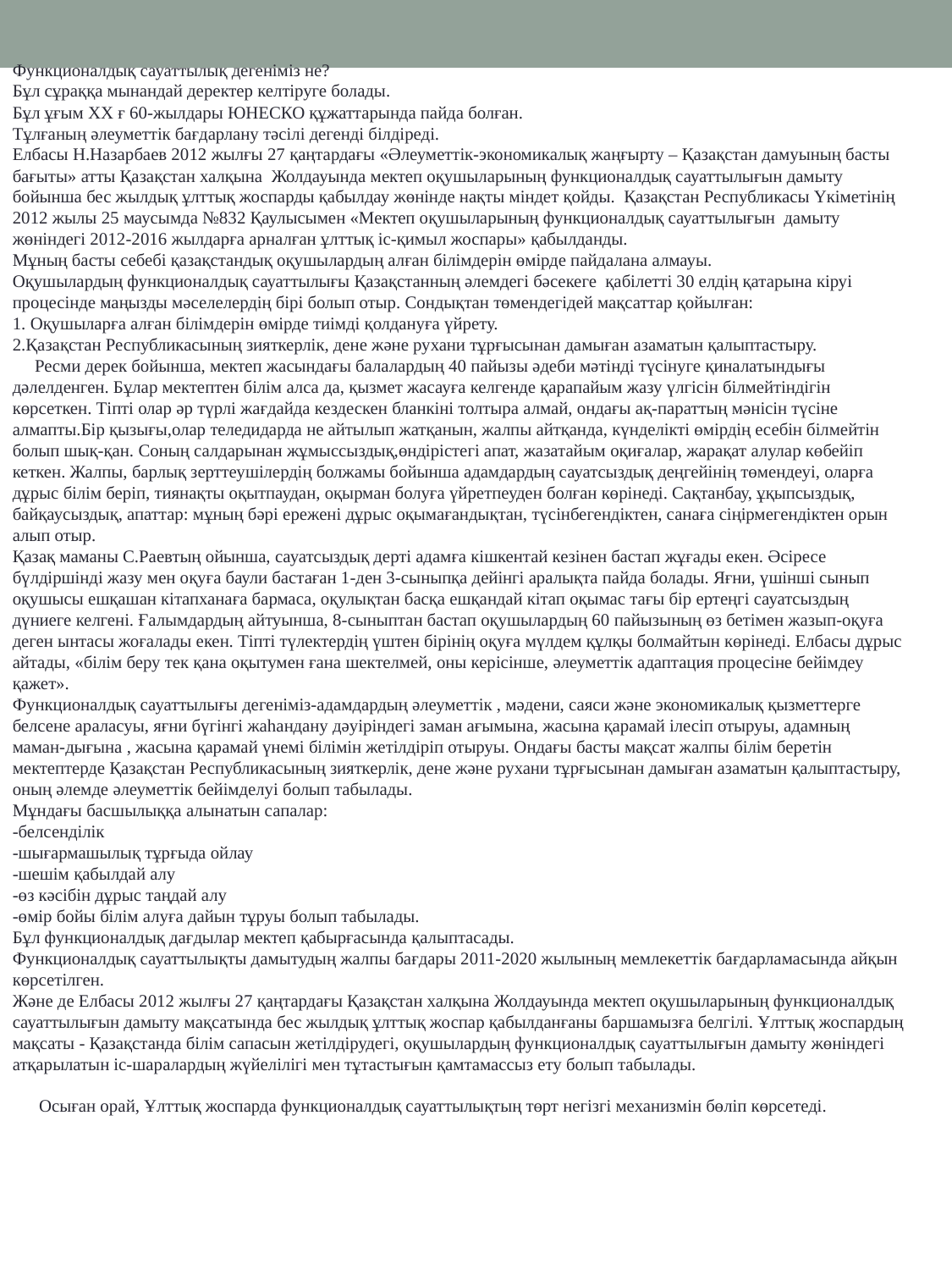

Функционалдық сауаттылық дегеніміз не? 
Бұл сұраққа мынандай деректер келтіруге болады. 
Бұл ұғым ХХ ғ 60-жылдары ЮНЕСКО құжаттарында пайда болған.
Тұлғаның әлеуметтік бағдарлану тәсілі дегенді білдіреді.
Елбасы Н.Назарбаев 2012 жылғы 27 қаңтардағы «Әлеуметтік-экономикалық жаңғырту – Қазақстан дамуының басты бағыты» атты Қазақстан халқына  Жолдауында мектеп оқушыларының функционалдық сауаттылығын дамыту бойынша бес жылдық ұлттық жоспарды қабылдау жөнінде нақты міндет қойды.  Қазақстан Республикасы Үкіметінің 2012 жылы 25 маусымда №832 Қаулысымен «Мектеп оқушыларының функционалдық сауаттылығын  дамыту жөніндегі 2012-2016 жылдарға арналған ұлттық іс-қимыл жоспары» қабылданды.
Мұның басты себебі қазақстандық оқушылардың алған білімдерін өмірде пайдалана алмауы.
Оқушылардың функционалдық сауаттылығы Қазақстанның әлемдегі бәсекеге  қабілетті 30 елдің қатарына кіруі процесінде маңызды мәселелердің бірі болып отыр. Сондықтан төмендегідей мақсаттар қойылған:
1. Оқушыларға алған білімдерін өмірде тиімді қолдануға үйрету.
2.Қазақстан Республикасының зияткерлік, дене және рухани тұрғысынан дамыған азаматын қалыптастыру.
     Ресми дерек бойынша, мектеп жасындағы балалардың 40 пайызы әдеби мәтінді түсінуге қиналатындығы дәлелденген. Бұлар мектептен білім алса да, қызмет жасауға келгенде қарапайым жазу үлгісін білмейтіндігін көрсеткен. Тіпті олар әр түрлі жағдайда кездескен бланкіні толтыра алмай, ондағы ақ-параттың мәнісін түсіне алмапты.Бір қызығы,олар теледидарда не айтылып жатқанын, жалпы айтқанда, күнделікті өмірдің есебін білмейтін болып шық-қан. Соның салдарынан жұмыссыздық,өндірістегі апат, жазатайым оқиғалар, жарақат алулар көбейіп кеткен. Жалпы, барлық зерттеушілердің болжамы бойынша адамдардың сауатсыздық деңгейінің төмендеуі, оларға дұрыс білім беріп, тиянақты оқытпаудан, оқырман болуға үйретпеуден болған көрінеді. Сақтанбау, ұқыпсыздық, байқаусыздық, апаттар: мұның бәрі ережені дұрыс оқымағандықтан, түсінбегендіктен, санаға сіңірмегендіктен орын алып отыр. 
Қазақ маманы С.Раевтың ойынша, сауатсыздық дерті адамға кішкентай кезінен бастап жұғады екен. Әсіресе бүлдіршінді жазу мен оқуға баули бастаған 1-ден 3-сыныпқа дейінгі аралықта пайда болады. Яғни, үшінші сынып оқушысы ешқашан кітапханаға бармаса, оқулықтан басқа ешқандай кітап оқымас тағы бір ертеңгі сауатсыздың дүниеге келгені. Ғалымдардың айтуынша, 8-сыныптан бастап оқушылардың 60 пайызының өз бетімен жазып-оқуға деген ынтасы жоғалады екен. Тіпті түлектердің үштен бірінің оқуға мүлдем құлқы болмайтын көрінеді. Елбасы дұрыс айтады, «білім беру тек қана оқытумен ғана шектелмей, оны керiсiнше, әлеуметтiк адаптация процесіне бейiмдеу қажет».  
Функционалдық сауаттылығы дегеніміз-адамдардың әлеуметтік , мәдени, саяси және экономикалық қызметтерге белсене араласуы, яғни бүгінгі жаһандану дәуіріндегі заман ағымына, жасына қарамай ілесіп отыруы, адамның маман-дығына , жасына қарамай үнемі білімін жетілдіріп отыруы. Ондағы басты мақсат жалпы білім беретін мектептерде Қазақстан Республикасының зияткерлік, дене және рухани тұрғысынан дамыған азаматын қалыптастыру, оның әлемде әлеуметтік бейімделуі болып табылады. 
Мұндағы басшылыққа алынатын сапалар: 
-белсенділік 
-шығармашылық тұрғыда ойлау 
-шешім қабылдай алу 
-өз кәсібін дұрыс таңдай алу 
-өмір бойы білім алуға дайын тұруы болып табылады. 
Бұл функционалдық дағдылар мектеп қабырғасында қалыптасады. 
Функционалдық сауаттылықты дамытудың жалпы бағдары 2011-2020 жылының мемлекеттік бағдарламасында айқын көрсетілген. 
Және де Елбасы 2012 жылғы 27 қаңтардағы Қазақстан халқына Жолдауында мектеп оқушыларының функционалдық сауаттылығын дамыту мақсатында бес жылдық ұлттық жоспар қабылданғаны баршамызға белгілі. Ұлттық жоспардың мақсаты - Қазақстанда білім сапасын жетілдірудегі, оқушылардың функционалдық сауаттылығын дамыту жөніндегі атқарылатын іс-шаралардың жүйелілігі мен тұтастығын қамтамассыз ету болып табылады.
      Осыған орай, Ұлттық жоспарда функционалдық сауаттылықтың төрт негізгі механизмін бөліп көрсетеді.